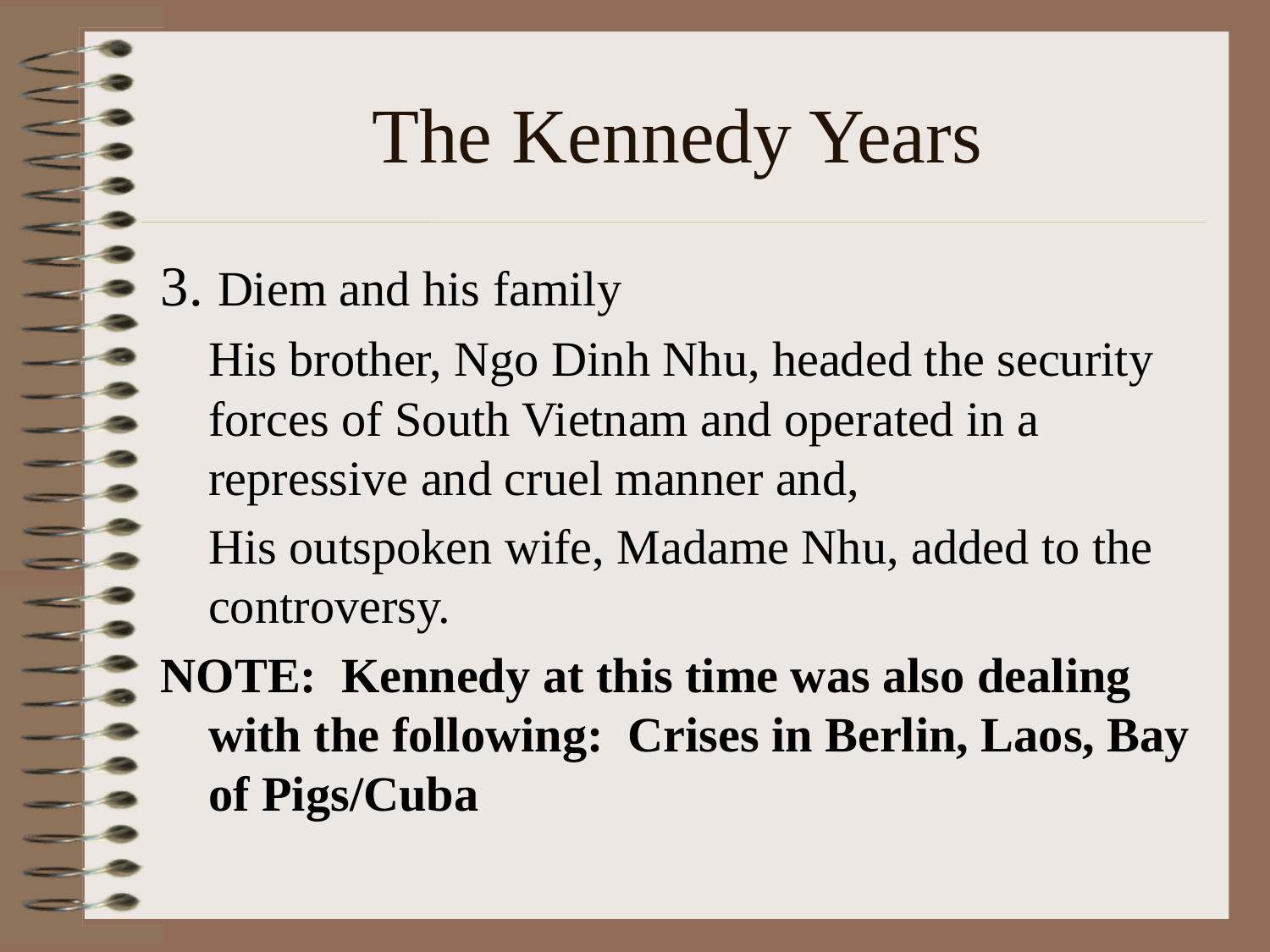

# The Kennedy Years
3. Diem and his family
	His brother, Ngo Dinh Nhu, headed the security forces of South Vietnam and operated in a repressive and cruel manner and,
 	His outspoken wife, Madame Nhu, added to the controversy.
NOTE:  Kennedy at this time was also dealing with the following:  Crises in Berlin, Laos, Bay of Pigs/Cuba